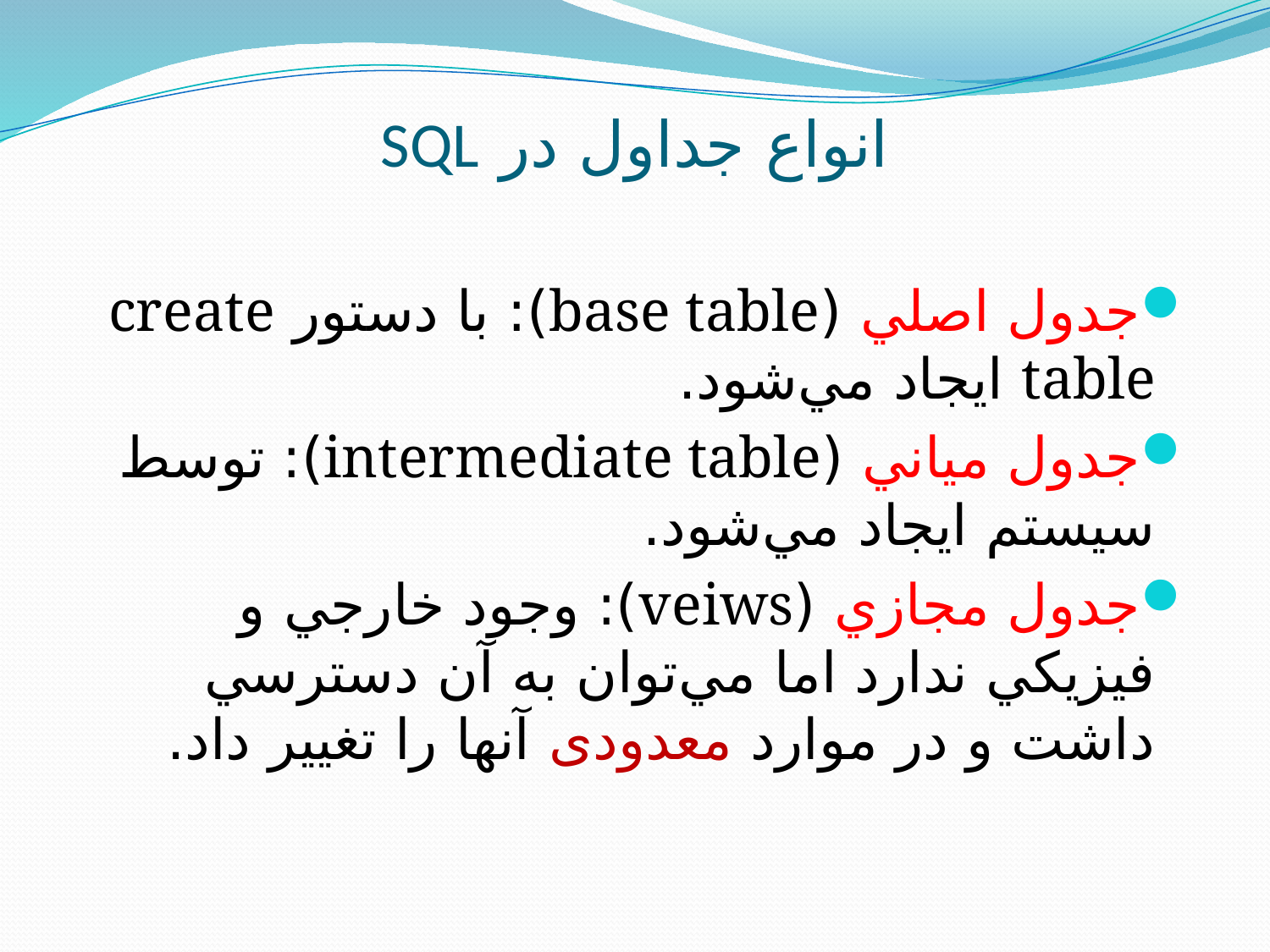

# انواع جداول در SQL
جدول اصلي (base table): با دستور create table ايجاد مي‌شود.
جدول مياني (intermediate table): توسط سيستم ايجاد مي‌شود.
جدول مجازي (veiws): وجود خارجي و فيزيکي ندارد اما مي‌توان به آن دسترسي داشت و در موارد معدودی آنها را تغيير داد.